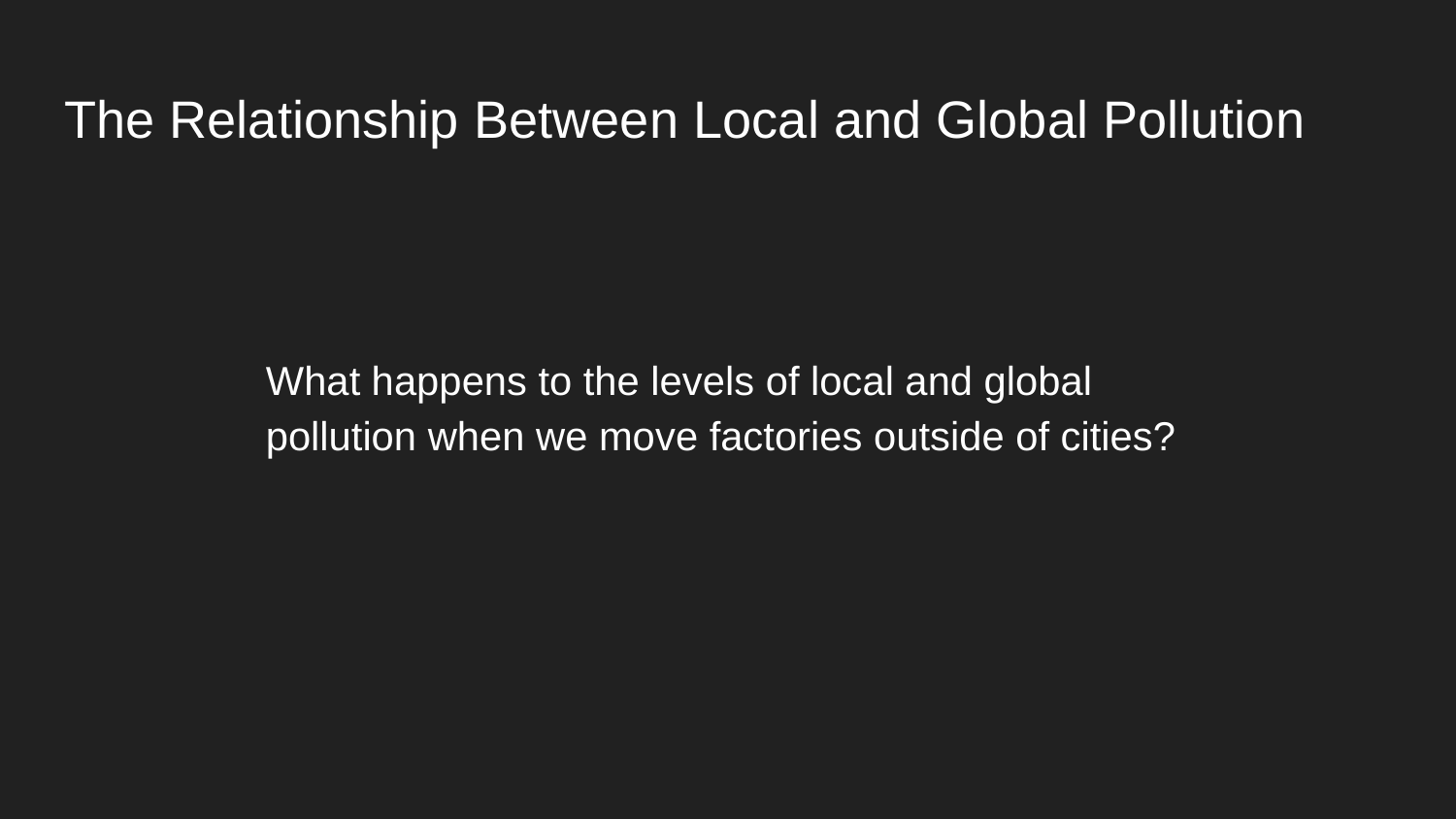

# The Relationship Between Local and Global Pollution
What happens to the levels of local and global pollution when we move factories outside of cities?